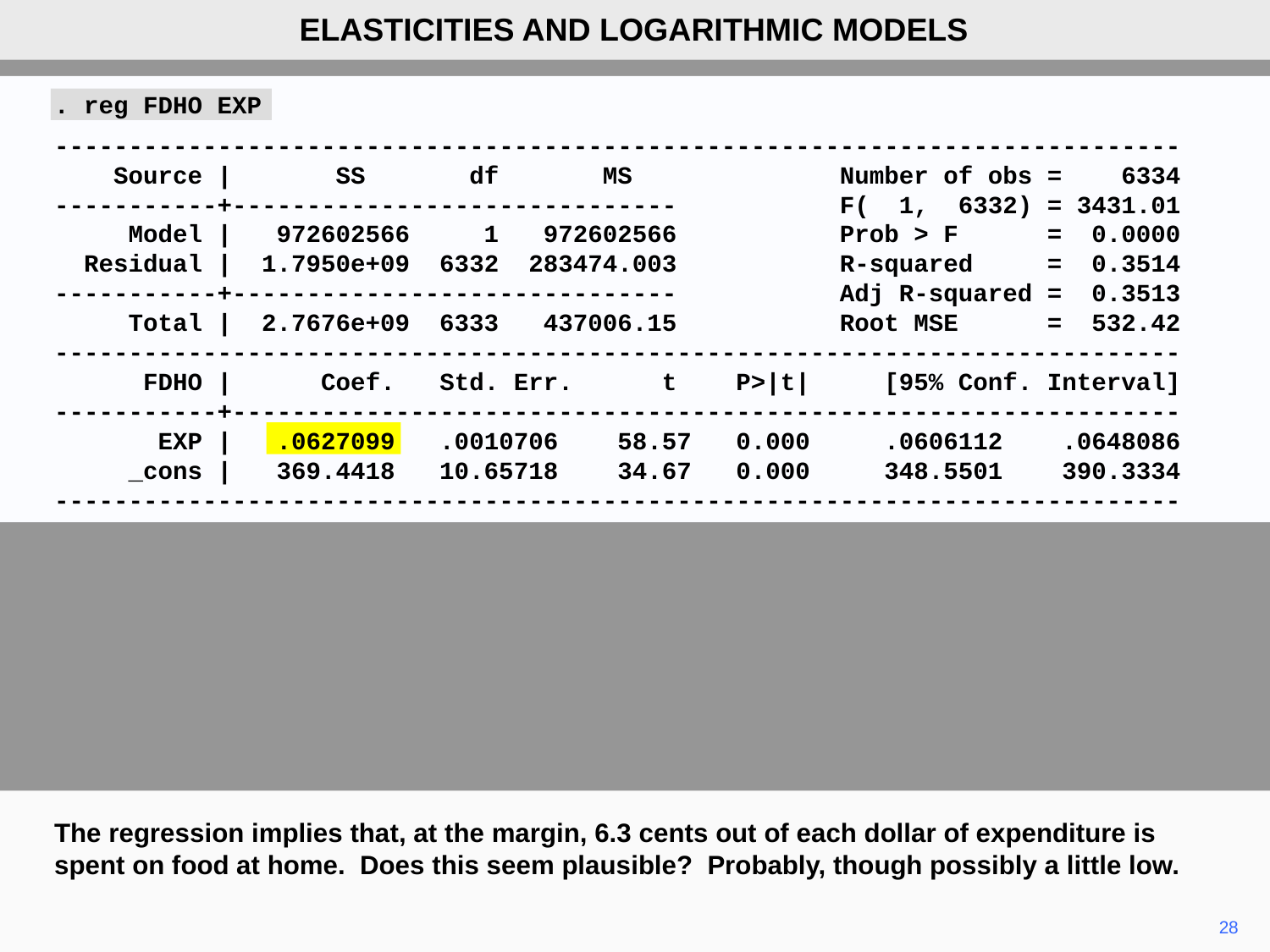

ELASTICITIES AND LOGARITHMIC MODELS

. reg FDHO EXP
----------------------------------------------------------------------------
    Source |       SS       df       MS              Number of obs =    6334
-----------+------------------------------           F(  1,  6332) = 3431.01
     Model |   972602566     1   972602566           Prob > F      =  0.0000
  Residual |  1.7950e+09  6332  283474.003           R-squared     =  0.3514
-----------+------------------------------           Adj R-squared =  0.3513
     Total |  2.7676e+09  6333   437006.15           Root MSE      =  532.42
----------------------------------------------------------------------------
      FDHO |      Coef.   Std. Err.      t    P>|t|     [95% Conf. Interval]
-----------+----------------------------------------------------------------
       EXP |   .0627099   .0010706    58.57   0.000     .0606112    .0648086
     _cons |   369.4418   10.65718    34.67   0.000     348.5501    390.3334
----------------------------------------------------------------------------

The regression implies that, at the margin, 6.3 cents out of each dollar of expenditure is spent on food at home.  Does this seem plausible?  Probably, though possibly a little low.
28